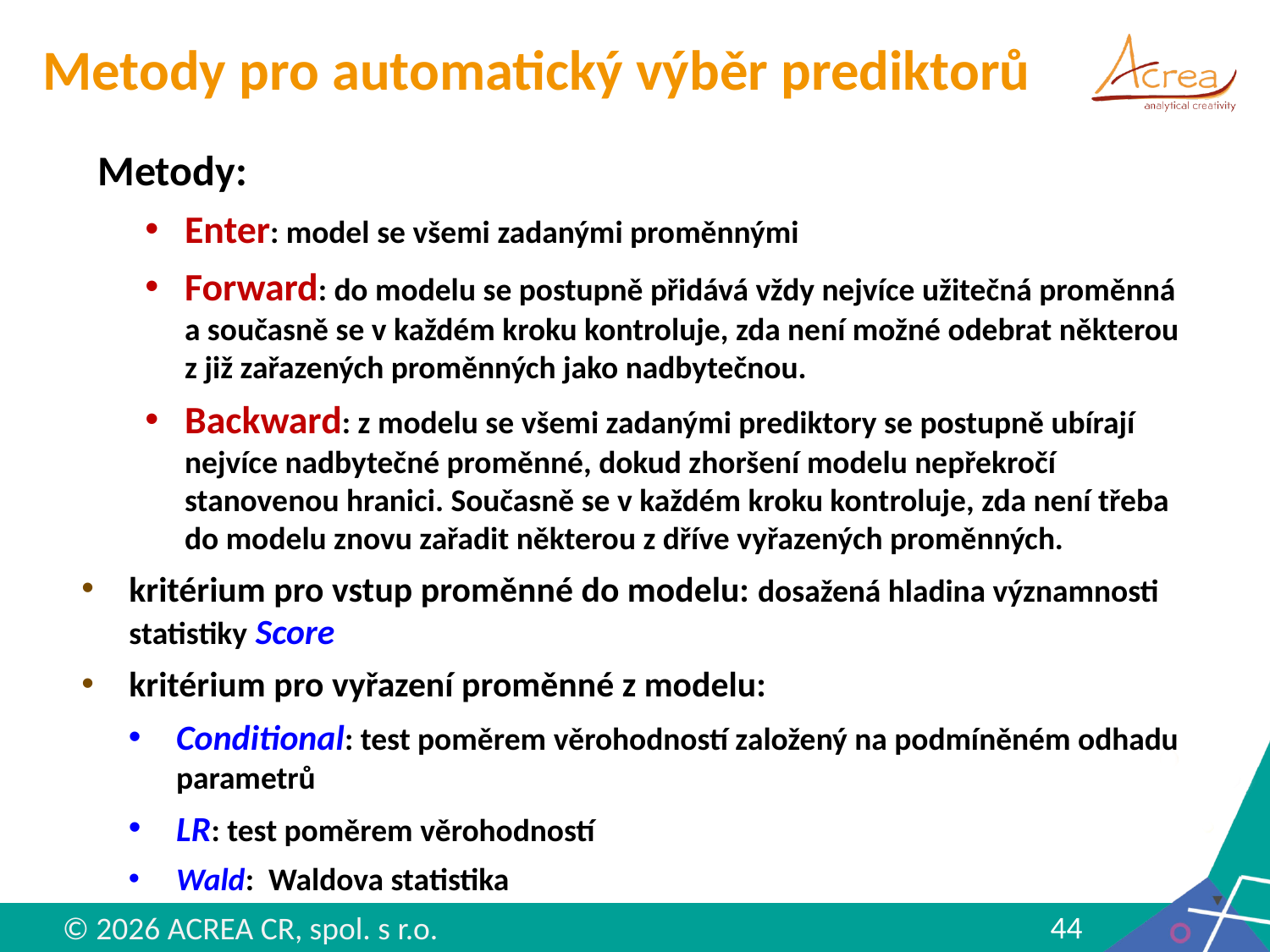

# Metody pro automatický výběr prediktorů
Metody:
Enter: model se všemi zadanými proměnnými
Forward: do modelu se postupně přidává vždy nejvíce užitečná proměnná a současně se v každém kroku kontroluje, zda není možné odebrat některou z již zařazených proměnných jako nadbytečnou.
Backward: z modelu se všemi zadanými prediktory se postupně ubírají nejvíce nadbytečné proměnné, dokud zhoršení modelu nepřekročí stanovenou hranici. Současně se v každém kroku kontroluje, zda není třeba do modelu znovu zařadit některou z dříve vyřazených proměnných.
kritérium pro vstup proměnné do modelu: dosažená hladina významnosti statistiky Score
kritérium pro vyřazení proměnné z modelu:
Conditional: test poměrem věrohodností založený na podmíněném odhadu parametrů
LR: test poměrem věrohodností
Wald:  Waldova statistika